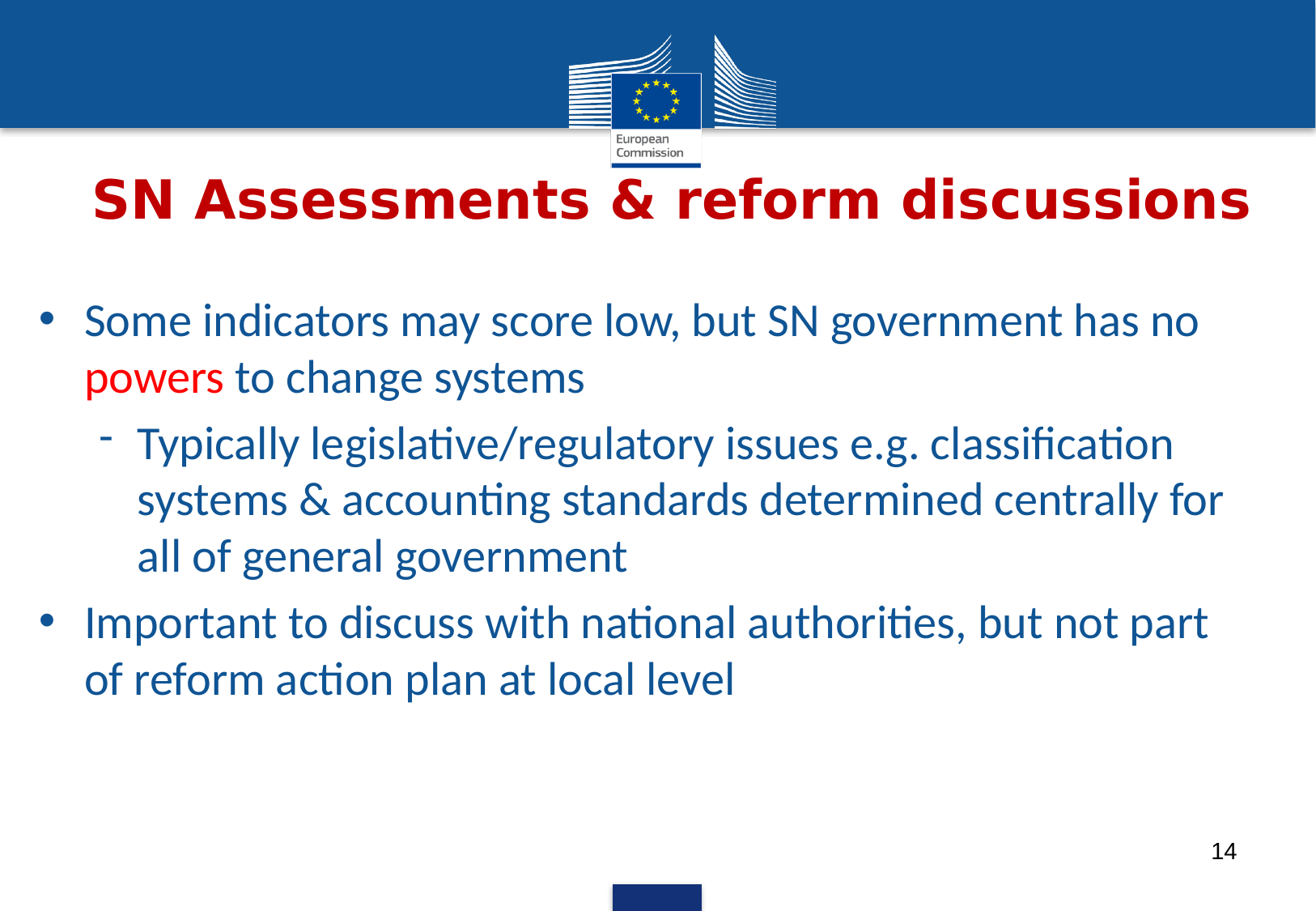

# SN Assessments & reform discussions
Some indicators may score low, but SN government has no powers to change systems
Typically legislative/regulatory issues e.g. classification systems & accounting standards determined centrally for all of general government
Important to discuss with national authorities, but not part of reform action plan at local level

14